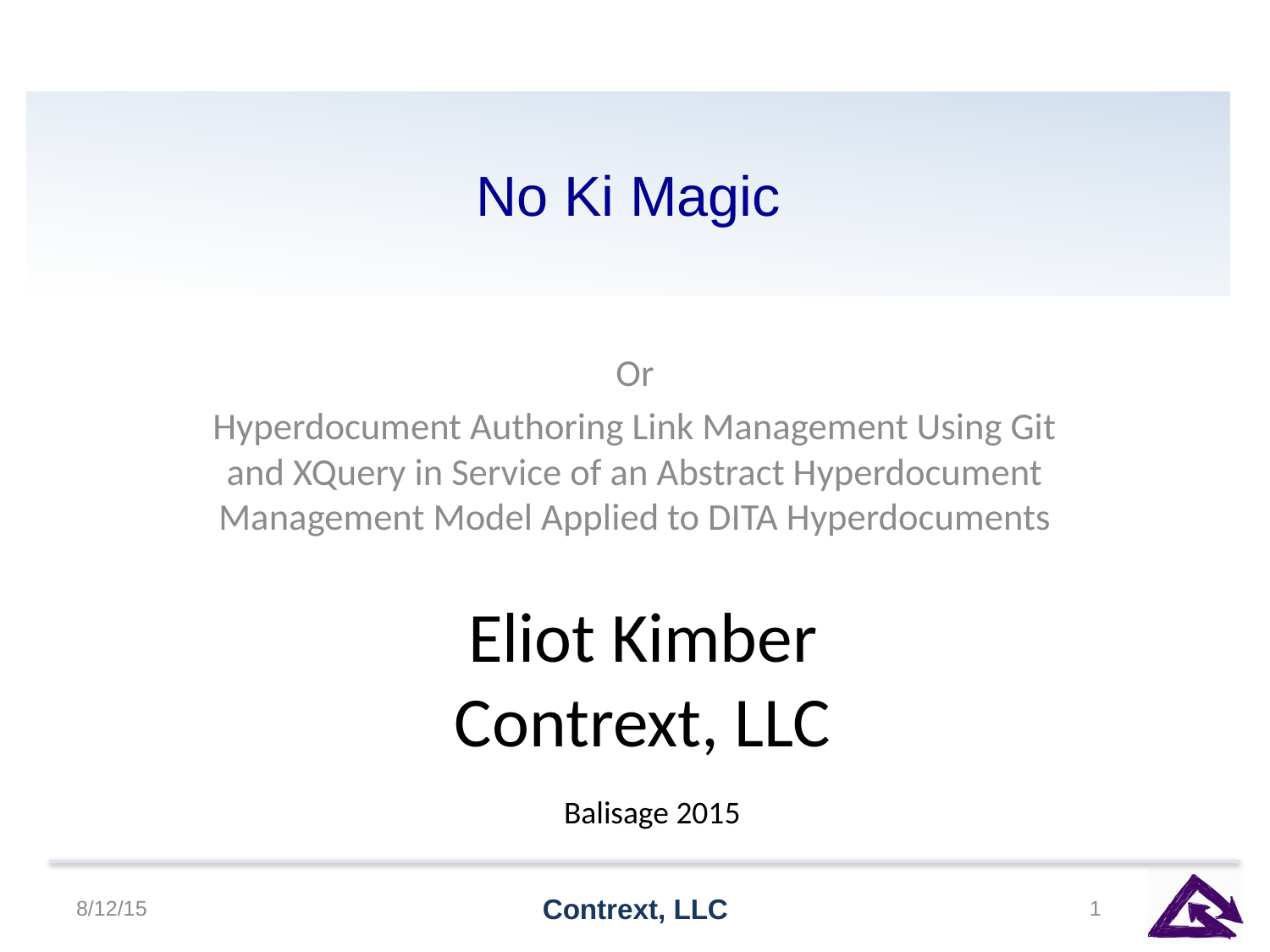

# No Ki Magic
Or
Hyperdocument Authoring Link Management Using Git and XQuery in Service of an Abstract Hyperdocument Management Model Applied to DITA Hyperdocuments
Eliot Kimber
Contrext, LLC
Balisage 2015
8/12/15
Contrext, LLC
1